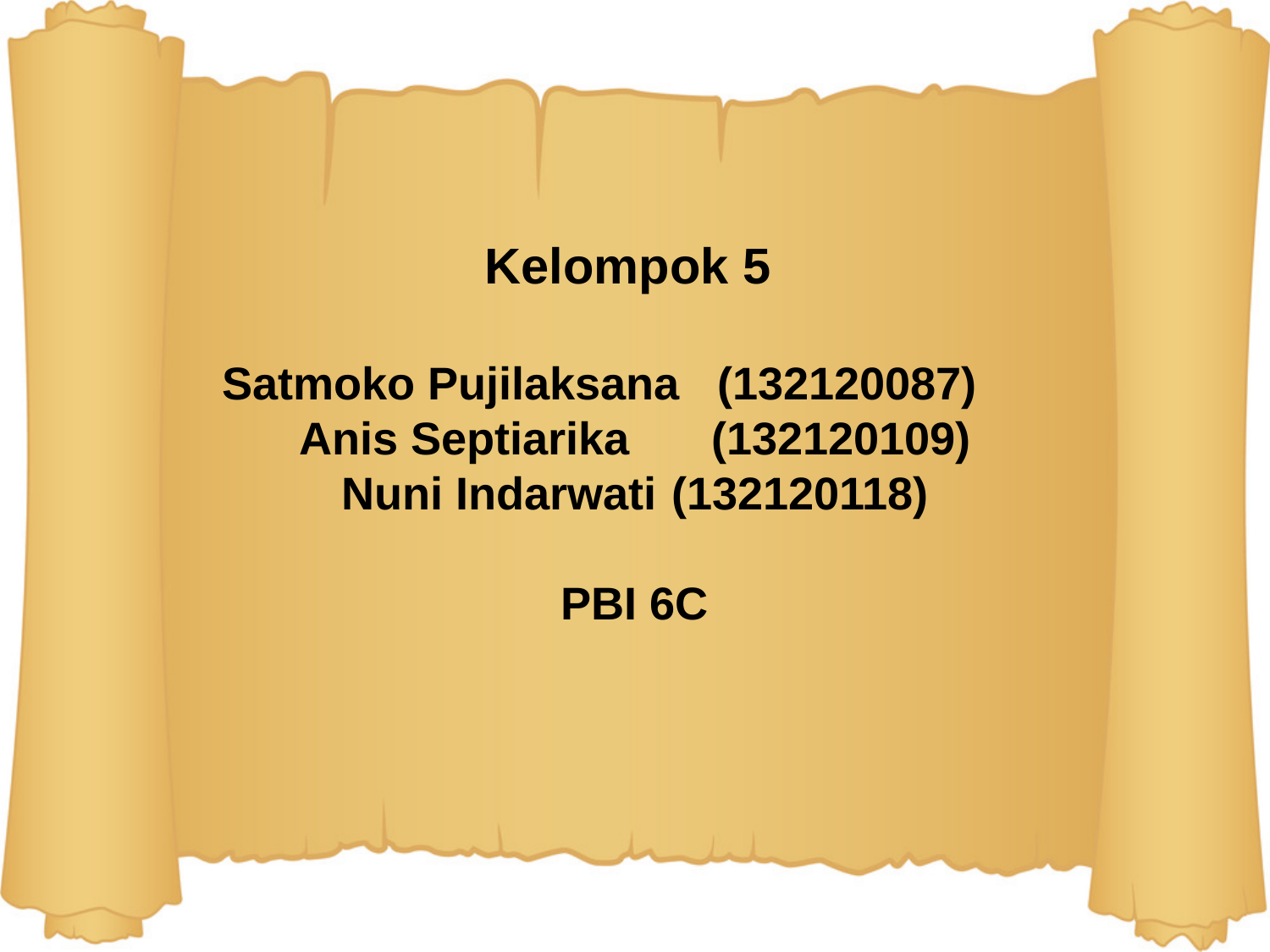

# Kelompok 5 Satmoko Pujilaksana	(132120087) Anis Septiarika	(132120109) Nuni Indarwati	(132120118) PBI 6C